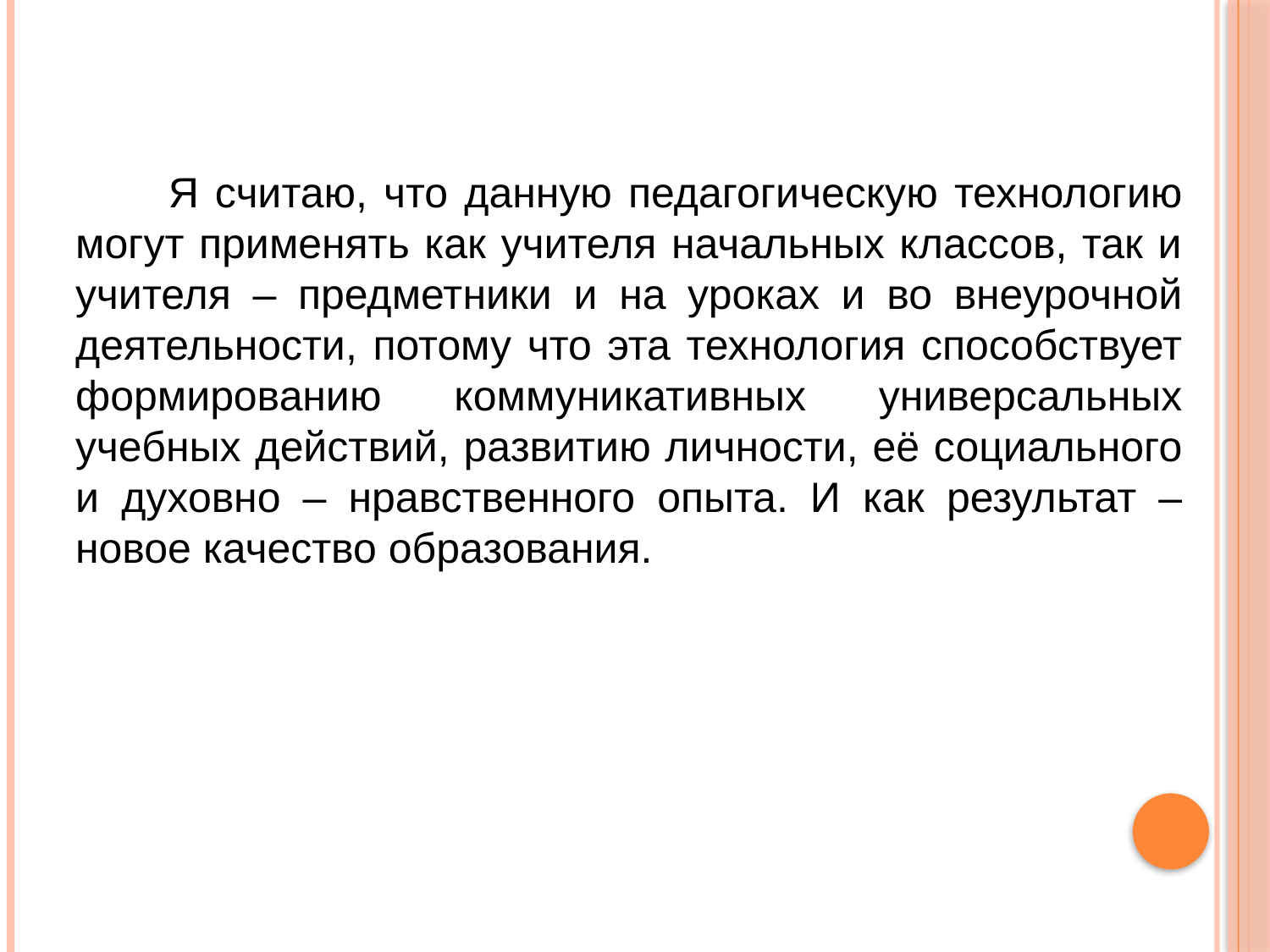

Я считаю, что данную педагогическую технологию могут применять как учителя начальных классов, так и учителя – предметники и на уроках и во внеурочной деятельности, потому что эта технология способствует формированию коммуникативных универсальных учебных действий, развитию личности, её социального и духовно – нравственного опыта. И как результат – новое качество образования.

#